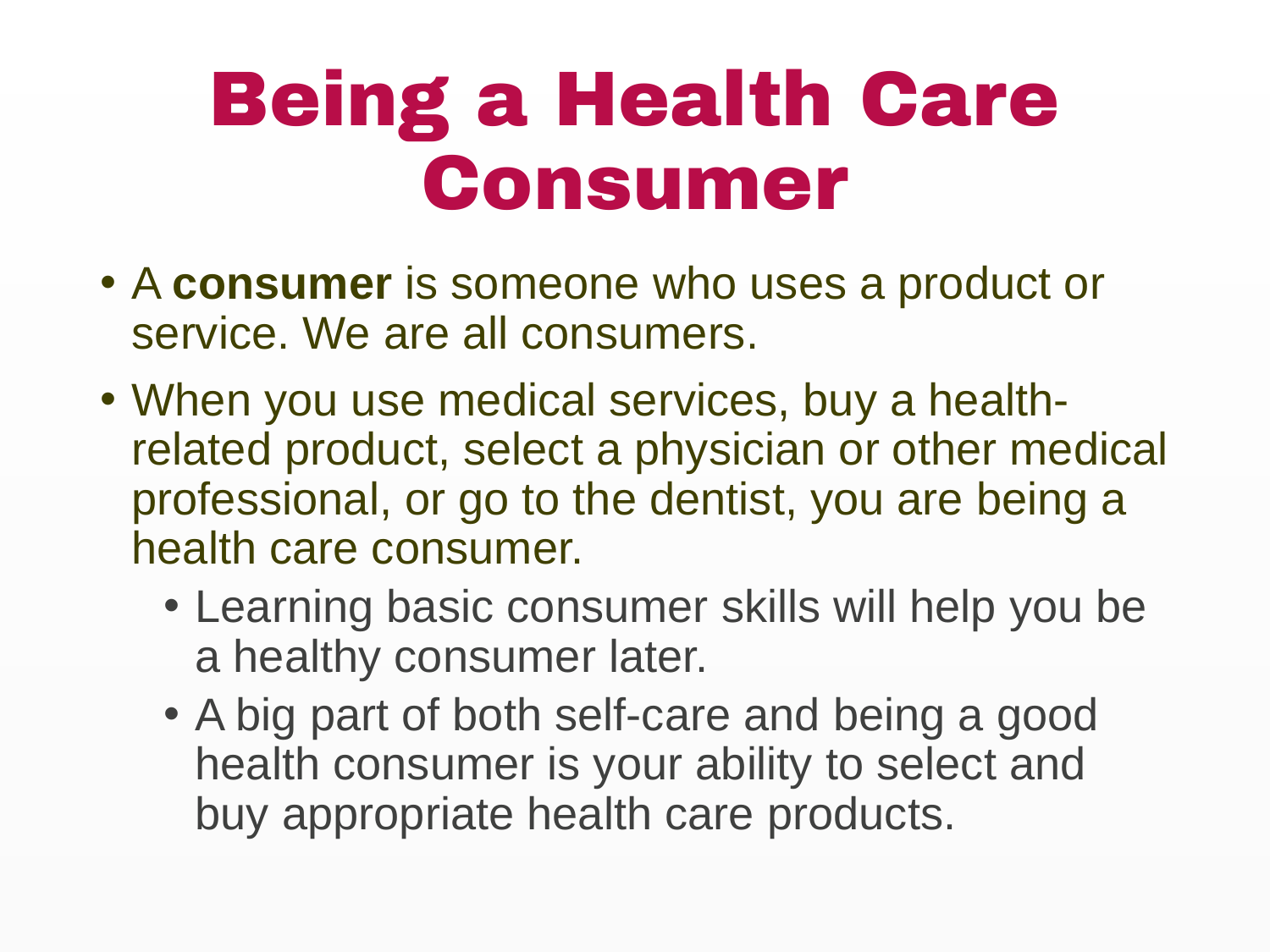

# Being a Health Care Consumer
A consumer is someone who uses a product or service. We are all consumers.
When you use medical services, buy a health-related product, select a physician or other medical professional, or go to the dentist, you are being a health care consumer.
Learning basic consumer skills will help you be a healthy consumer later.
A big part of both self-care and being a good health consumer is your ability to select and buy appropriate health care products.